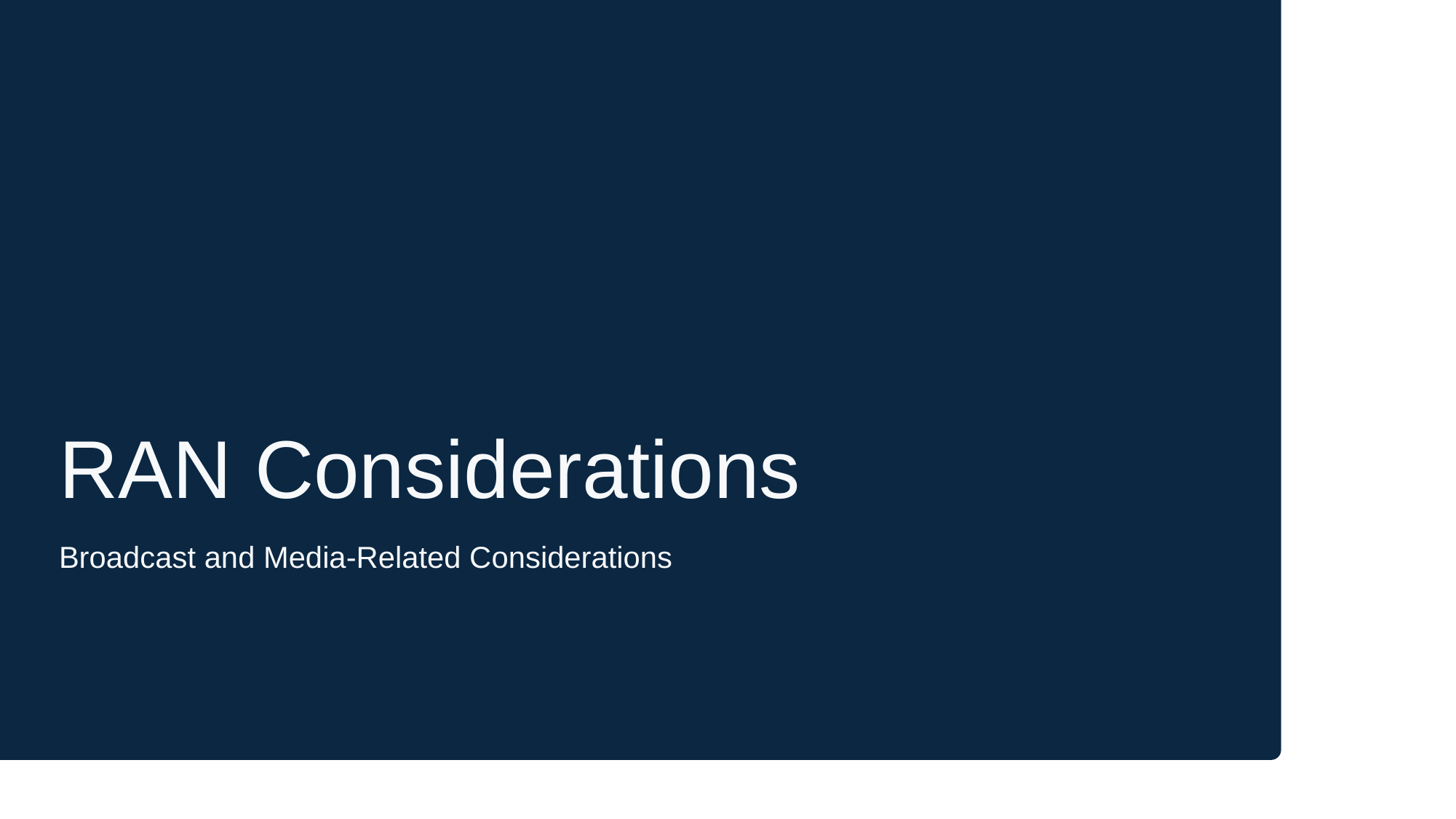

# RAN Considerations
Broadcast and Media-Related Considerations